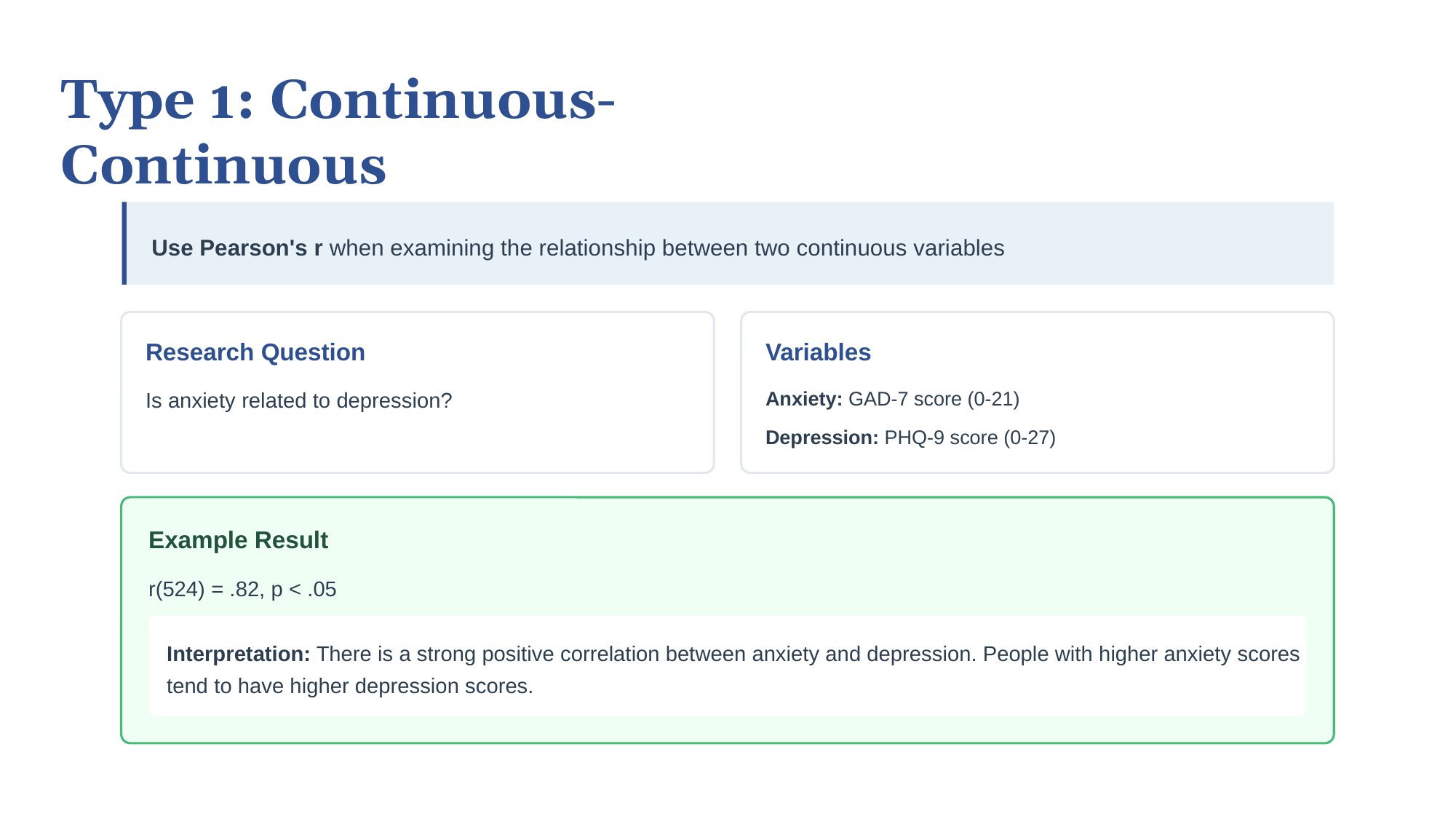

Type 1: Continuous-Continuous

Use Pearson's r when examining the relationship between two continuous variables

Research Question
Variables
Anxiety: GAD-7 score (0-21)
Is anxiety related to depression?
Depression: PHQ-9 score (0-27)

Example Result
r(524) = .82, p < .05

Interpretation: There is a strong positive correlation between anxiety and depression. People with higher anxiety scores tend to have higher depression scores.